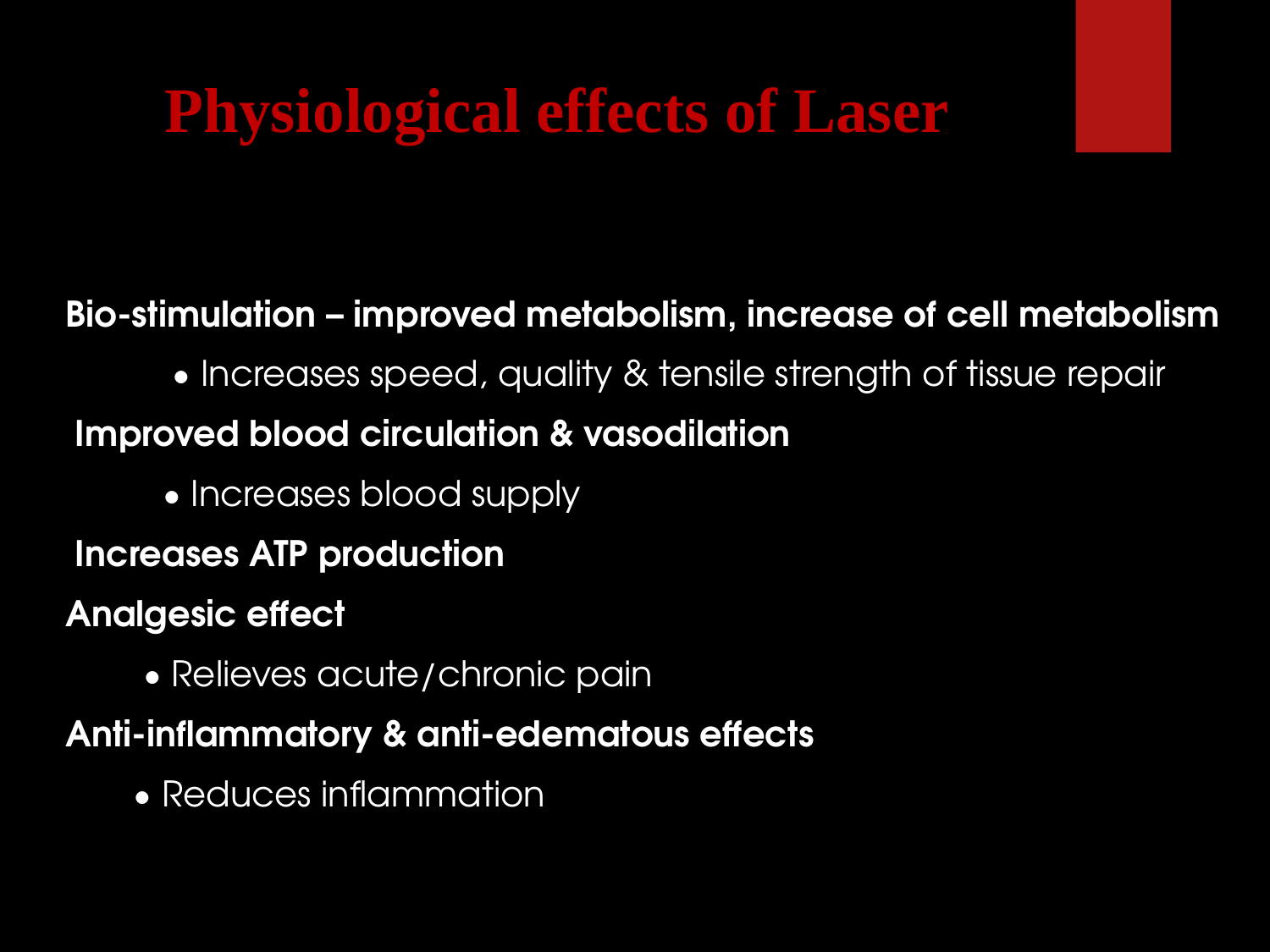

# Physiological effects of Laser
Bio-stimulation – improved metabolism, increase of cell metabolism
           • Increases speed, quality & tensile strength of tissue repair
 Improved blood circulation & vasodilation
          • Increases blood supply
 Increases ATP production
Analgesic effect
        • Relieves acute/chronic pain
Anti-inflammatory & anti-edematous effects
       • Reduces inflammation